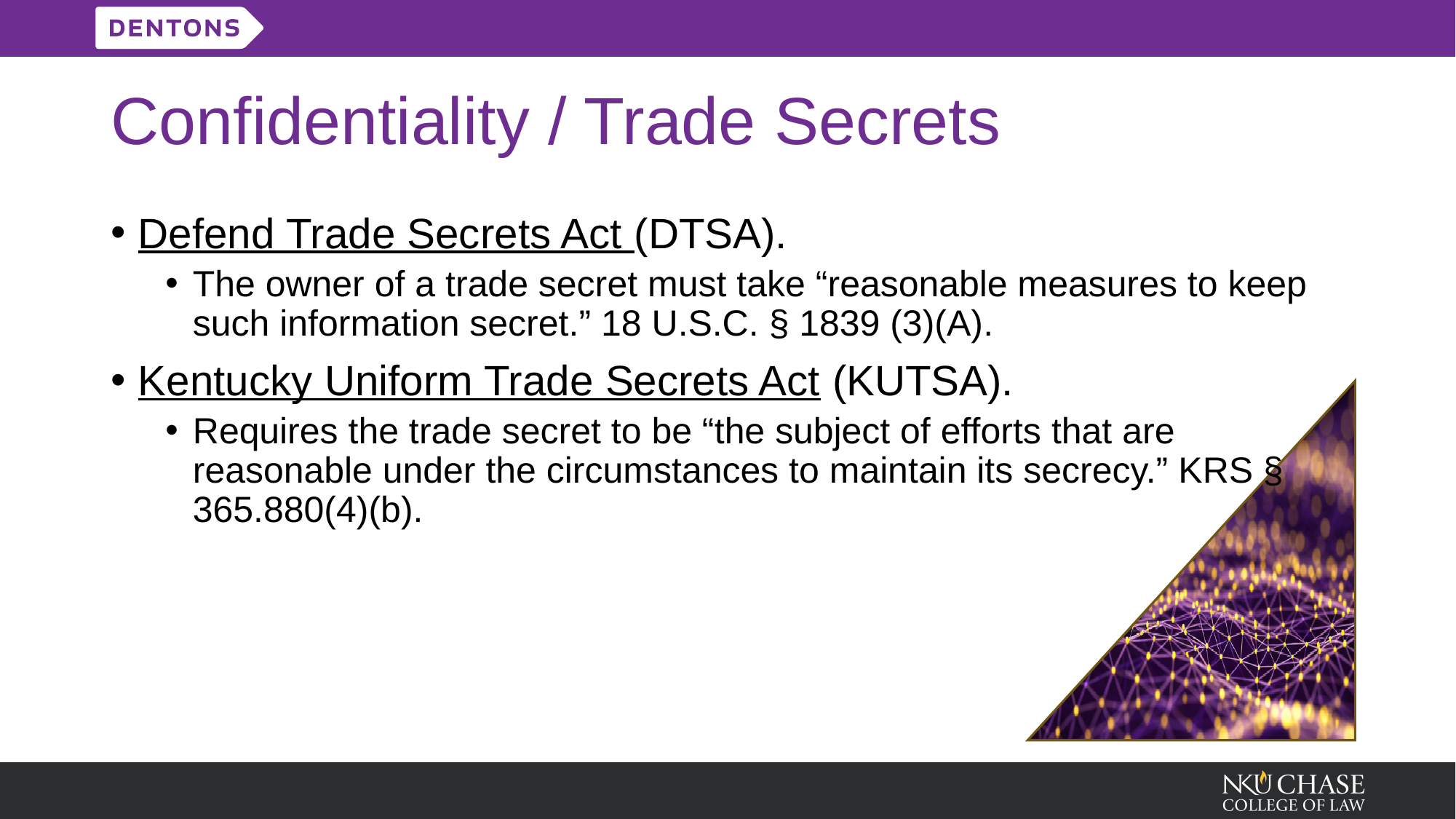

# Confidentiality / Trade Secrets
Defend Trade Secrets Act (DTSA).
The owner of a trade secret must take “reasonable measures to keep such information secret.” 18 U.S.C. § 1839 (3)(A).
Kentucky Uniform Trade Secrets Act (KUTSA).
Requires the trade secret to be “the subject of efforts that are reasonable under the circumstances to maintain its secrecy.” KRS § 365.880(4)(b).